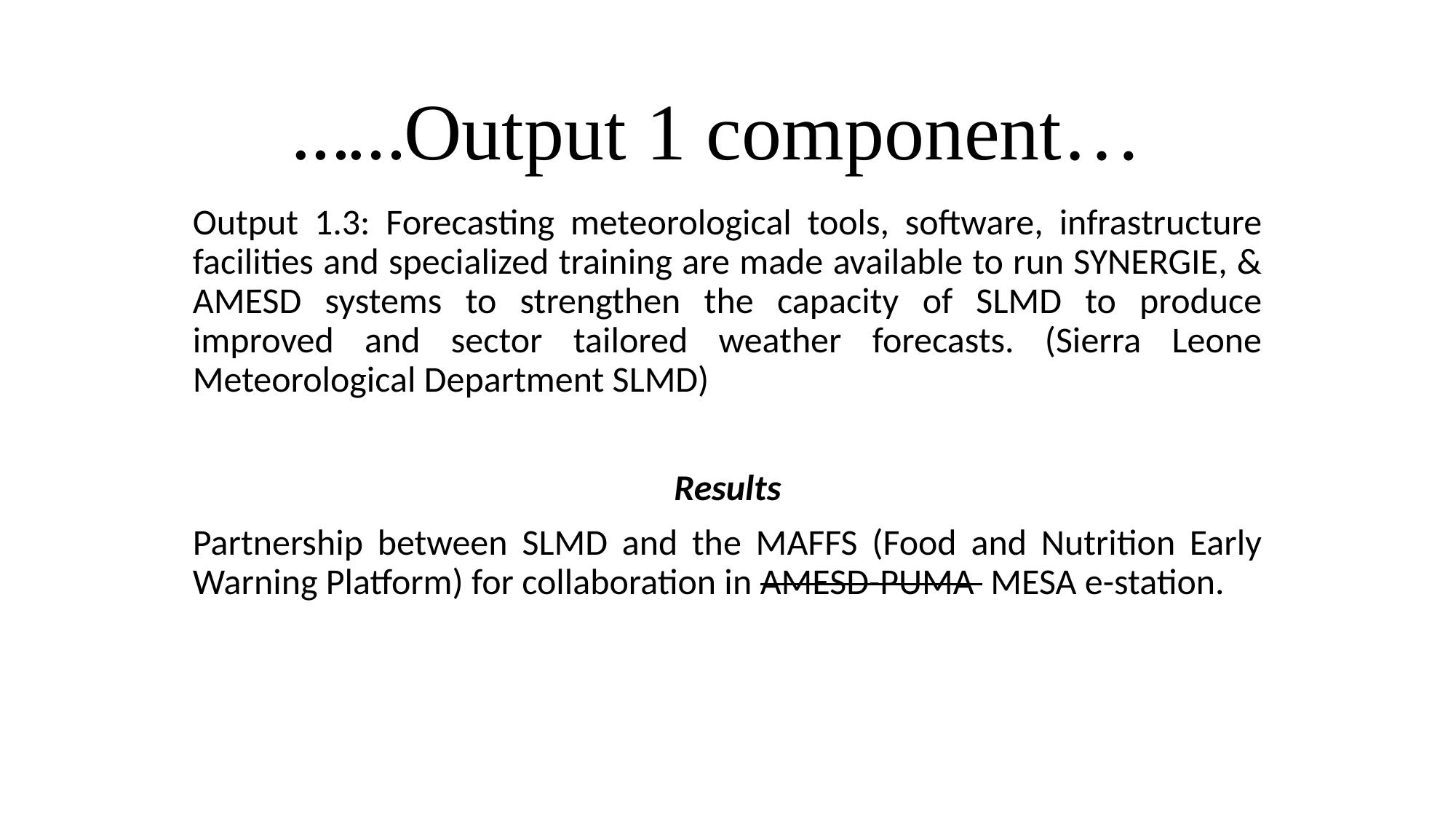

# ……Output 1 component…
Output 1.3: Forecasting meteorological tools, software, infrastructure facilities and specialized training are made available to run SYNERGIE, & AMESD systems to strengthen the capacity of SLMD to produce improved and sector tailored weather forecasts. (Sierra Leone Meteorological Department SLMD)

Results
Partnership between SLMD and the MAFFS (Food and Nutrition Early Warning Platform) for collaboration in AMESD-PUMA  MESA e-station.